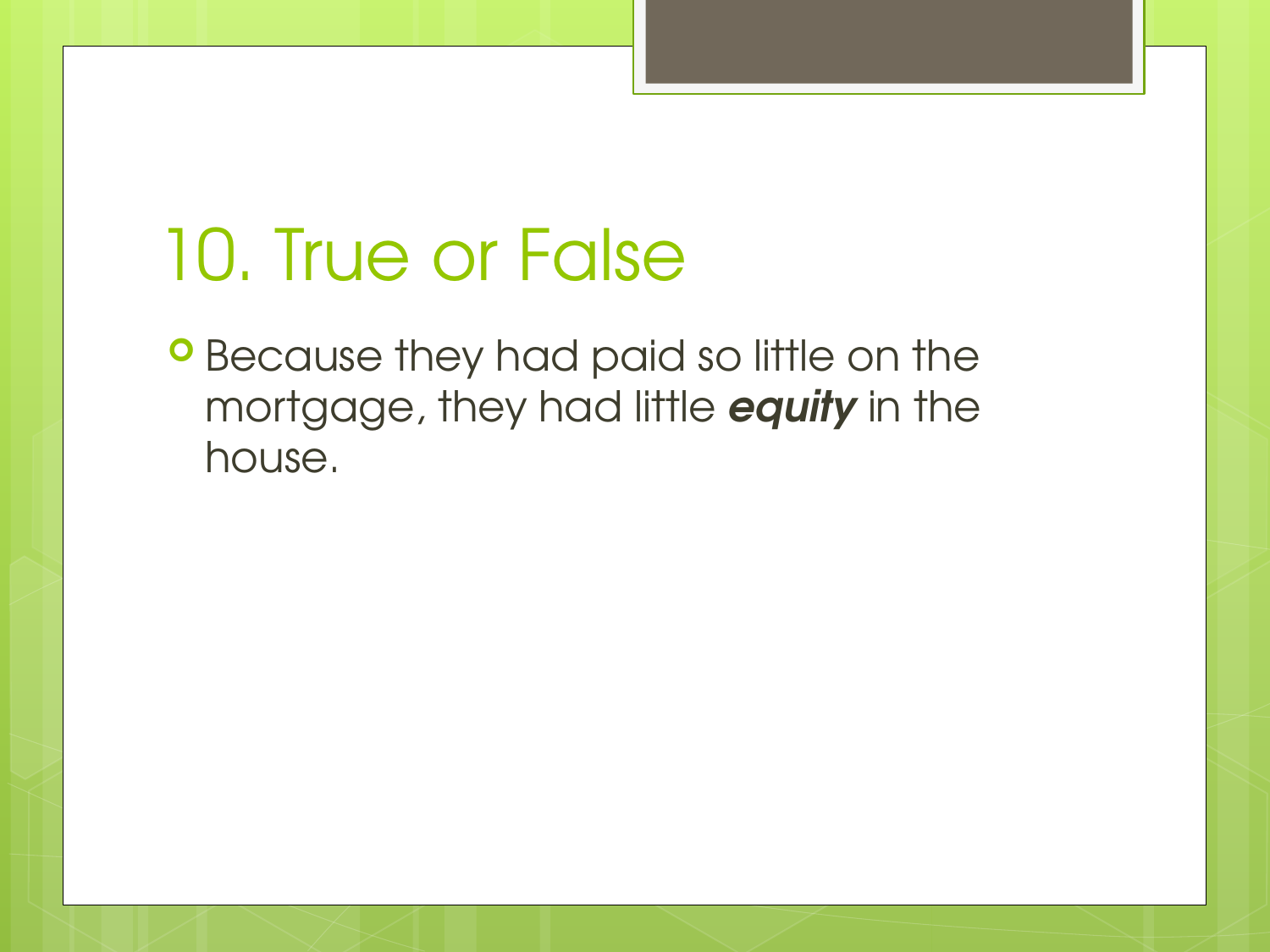

# 10. True or False
Because they had paid so little on the mortgage, they had little equity in the house.